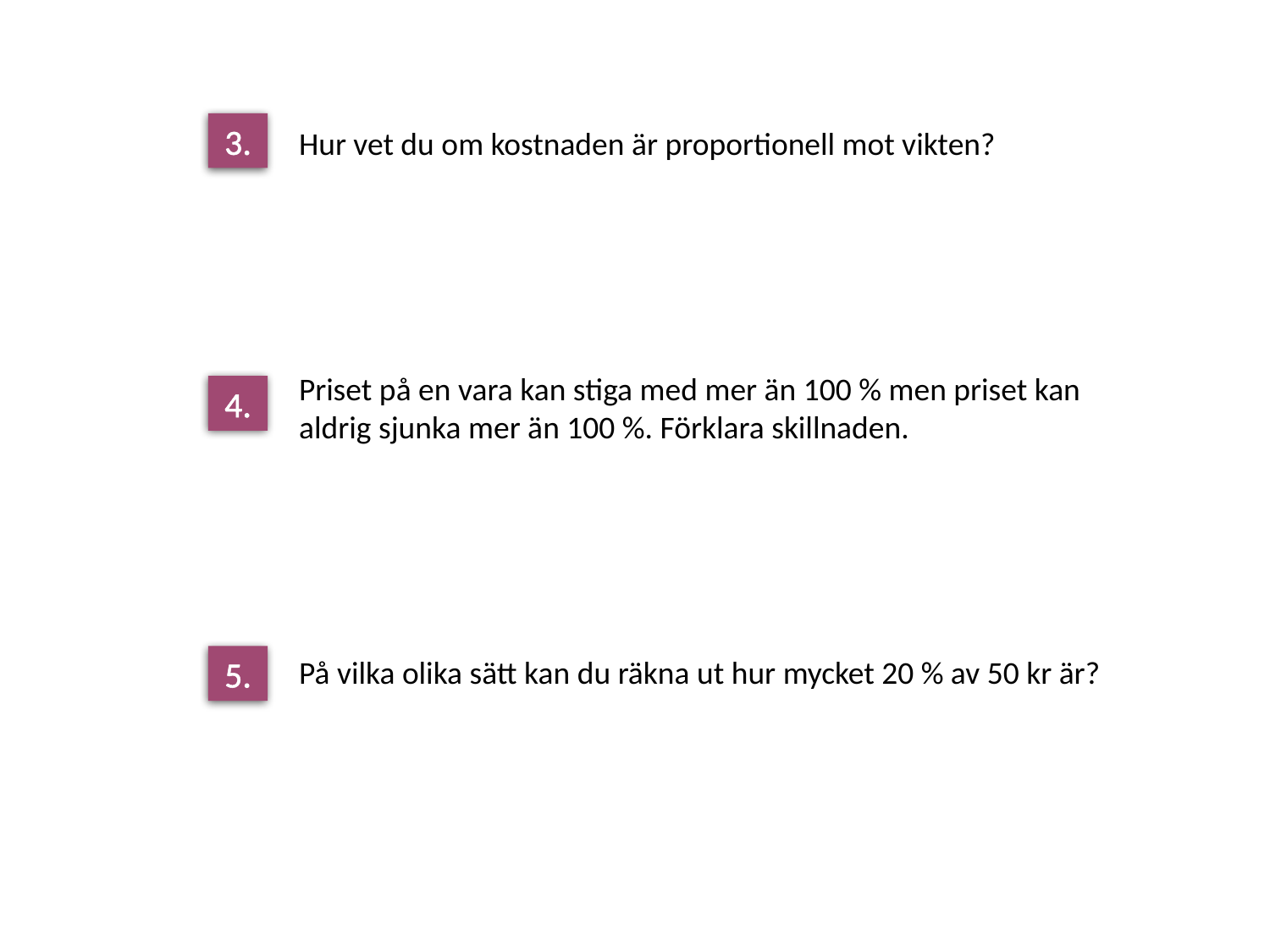

3.
Hur vet du om kostnaden är proportionell mot vikten?
Priset på en vara kan stiga med mer än 100 % men priset kan aldrig sjunka mer än 100 %. Förklara skillnaden.
4.
5.
På vilka olika sätt kan du räkna ut hur mycket 20 % av 50 kr är?